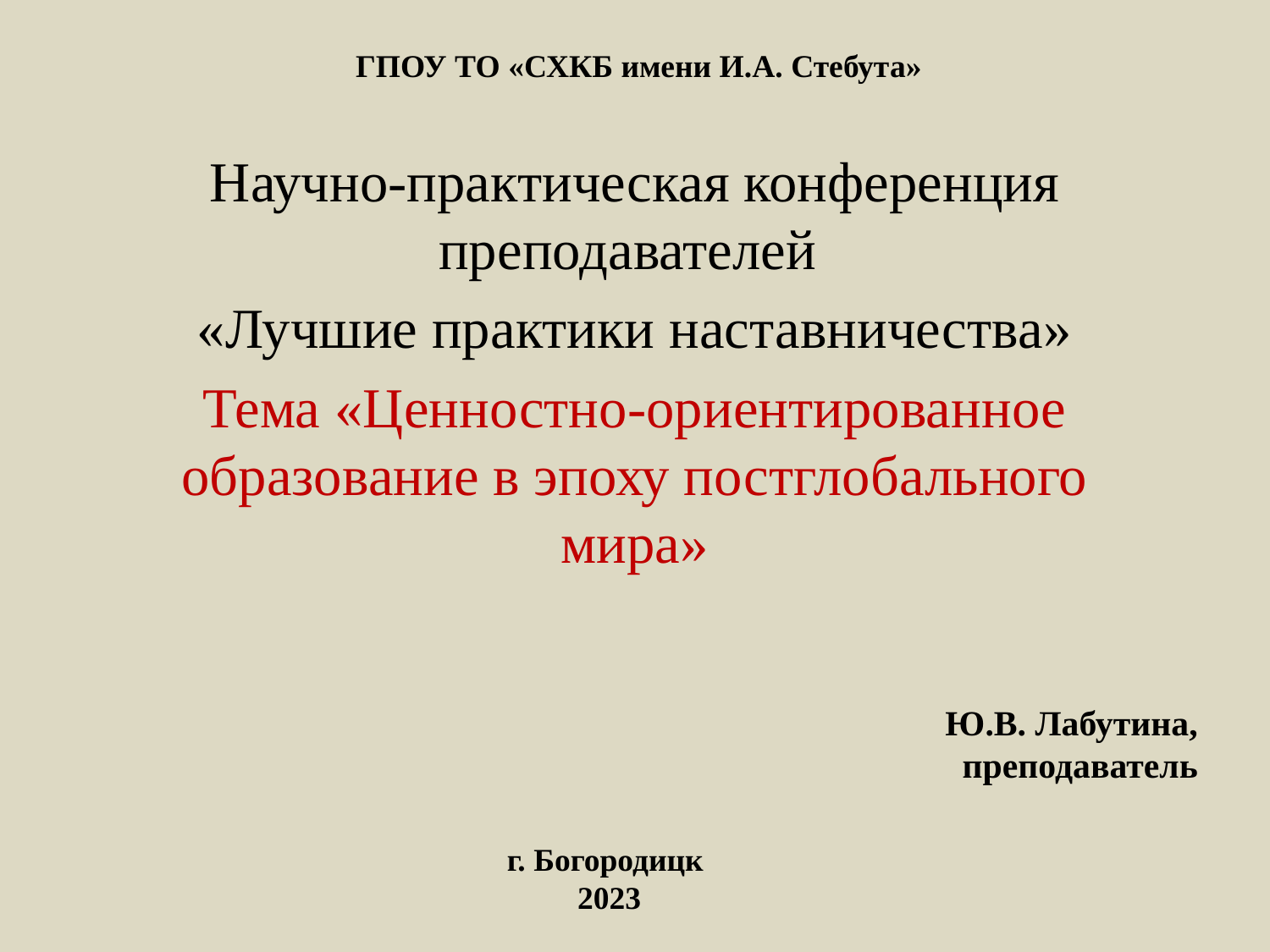

# ГПОУ ТО «СХКБ имени И.А. Стебута»
Научно-практическая конференция преподавателей
«Лучшие практики наставничества»
Тема «Ценностно-ориентированное образование в эпоху постглобального мира»

Ю.В. Лабутина,
 преподаватель

г. Богородицк
 2023